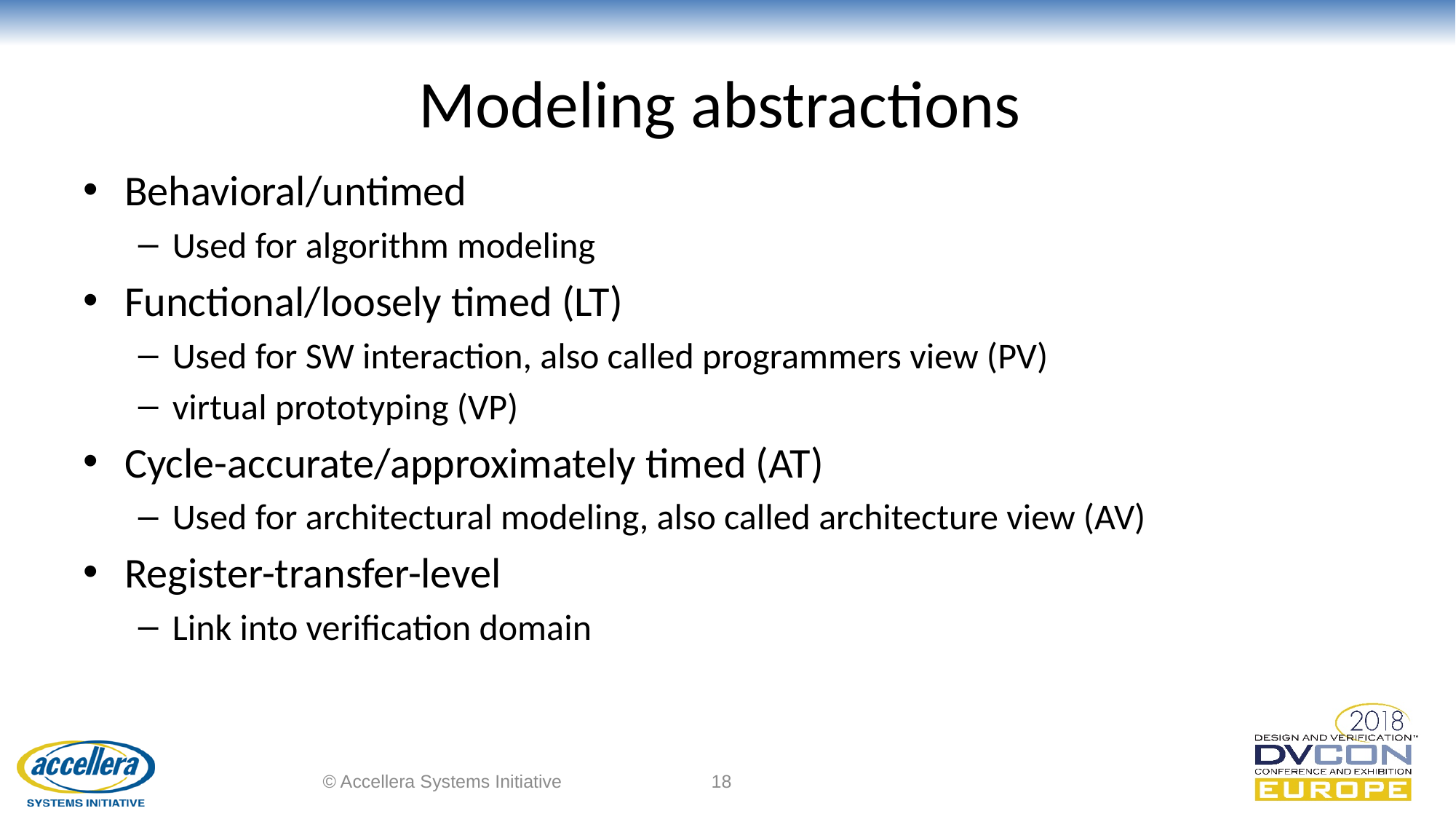

# Modeling abstractions
Behavioral/untimed
Used for algorithm modeling
Functional/loosely timed (LT)
Used for SW interaction, also called programmers view (PV)
virtual prototyping (VP)
Cycle-accurate/approximately timed (AT)
Used for architectural modeling, also called architecture view (AV)
Register-transfer-level
Link into verification domain
© Accellera Systems Initiative
18